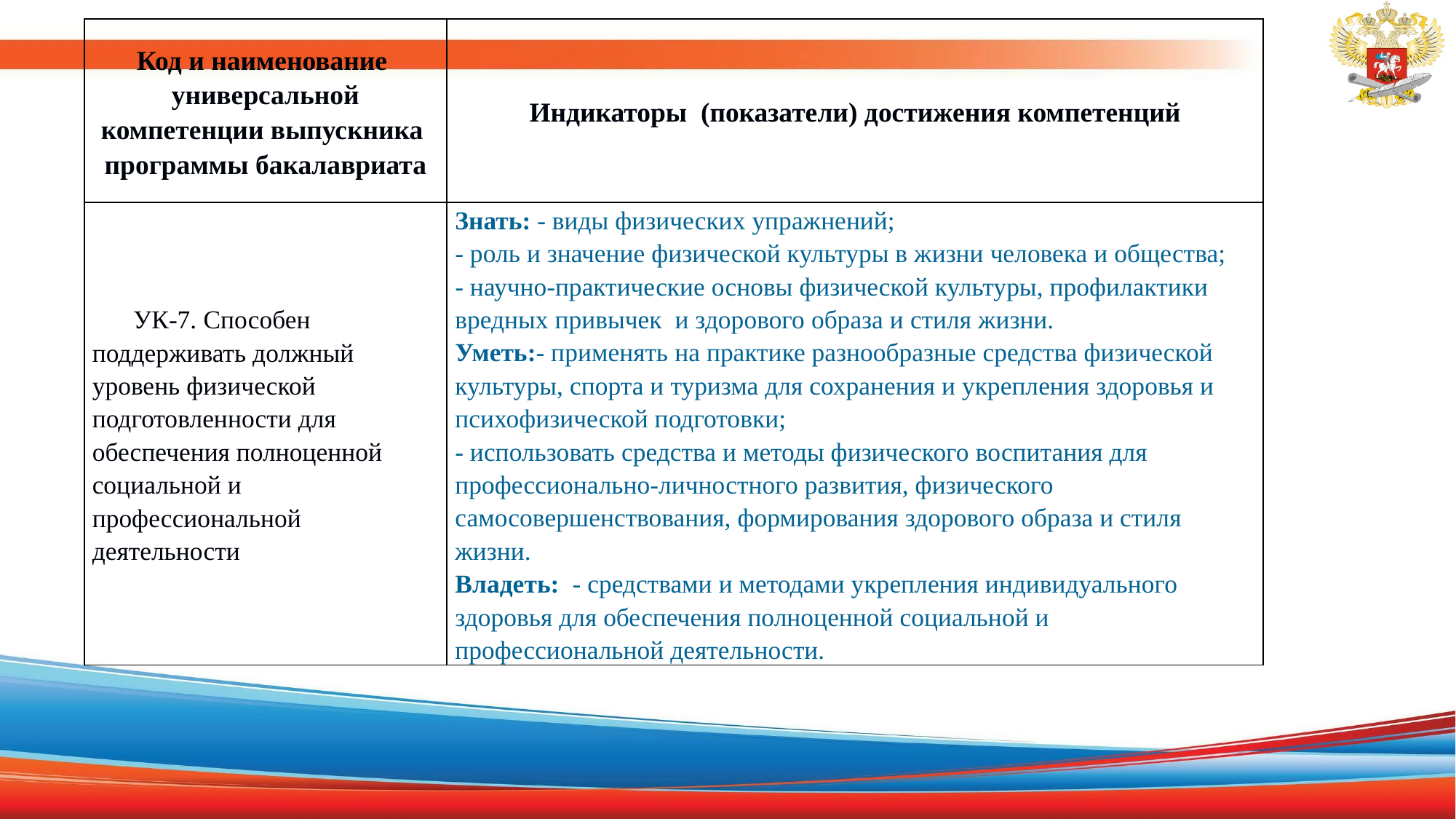

| Код и наименование универсальной компетенции выпускника программы бакалавриата | Индикаторы (показатели) достижения компетенций |
| --- | --- |
| УК-7. Способен поддерживать должный уровень физической подготовленности для обеспечения полноценной социальной и профессиональной деятельности | Знать: - виды физических упражнений; - роль и значение физической культуры в жизни человека и общества; - научно-практические основы физической культуры, профилактики вредных привычек и здорового образа и стиля жизни. Уметь:- применять на практике разнообразные средства физической культуры, спорта и туризма для сохранения и укрепления здоровья и психофизической подготовки; - использовать средства и методы физического воспитания для профессионально-личностного развития, физического самосовершенствования, формирования здорового образа и стиля жизни. Владеть: - средствами и методами укрепления индивидуального здоровья для обеспечения полноценной социальной и профессиональной деятельности. |
| --- | --- |